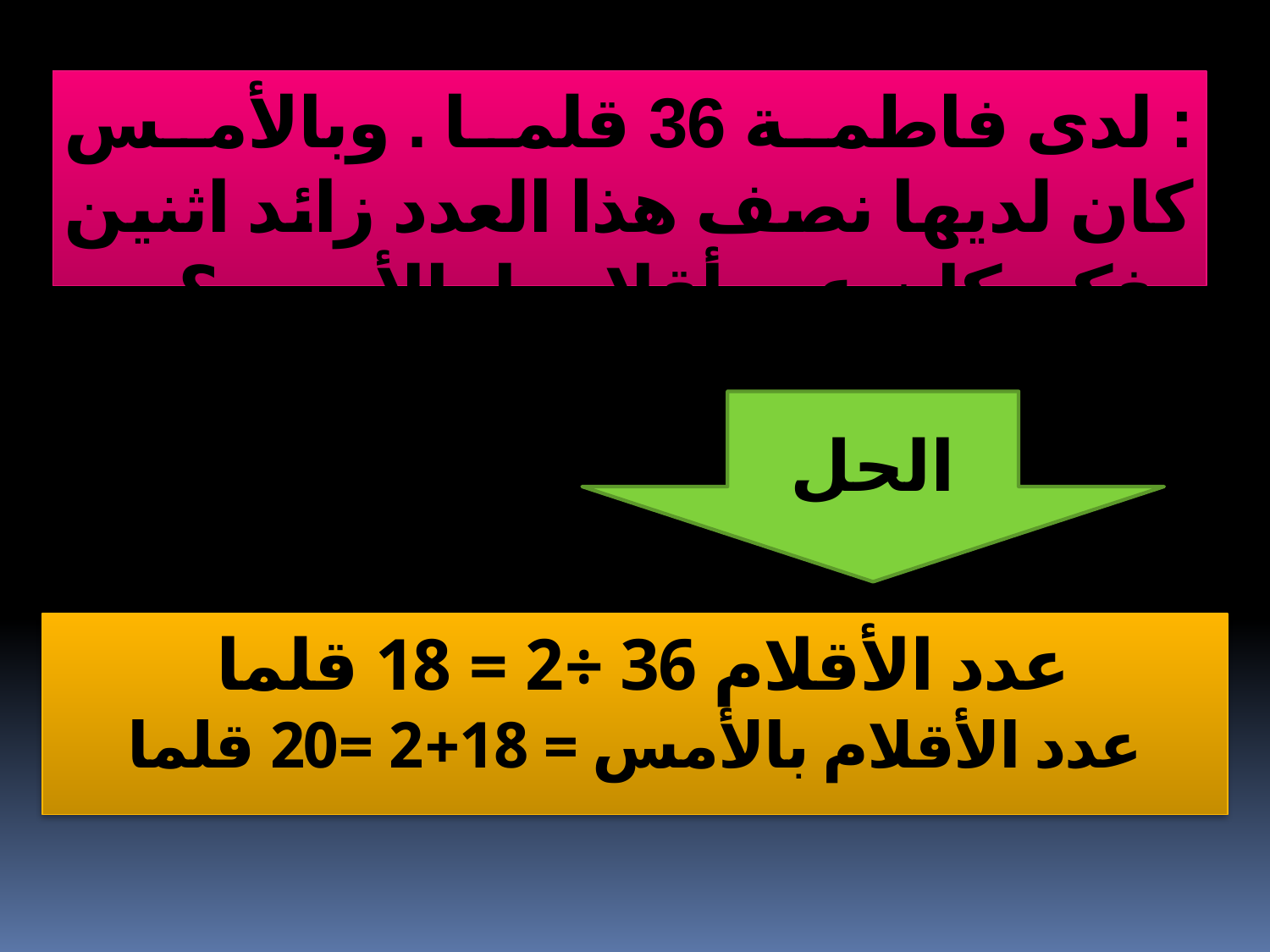

: لدى فاطمة 36 قلما . وبالأمس كان لديها نصف هذا العدد زائد اثنين . فكم كان عدد أقلامها بالأمس ؟
الحل
عدد الأقلام 36 ÷2 = 18 قلما
عدد الأقلام بالأمس = 18+2 =20 قلما